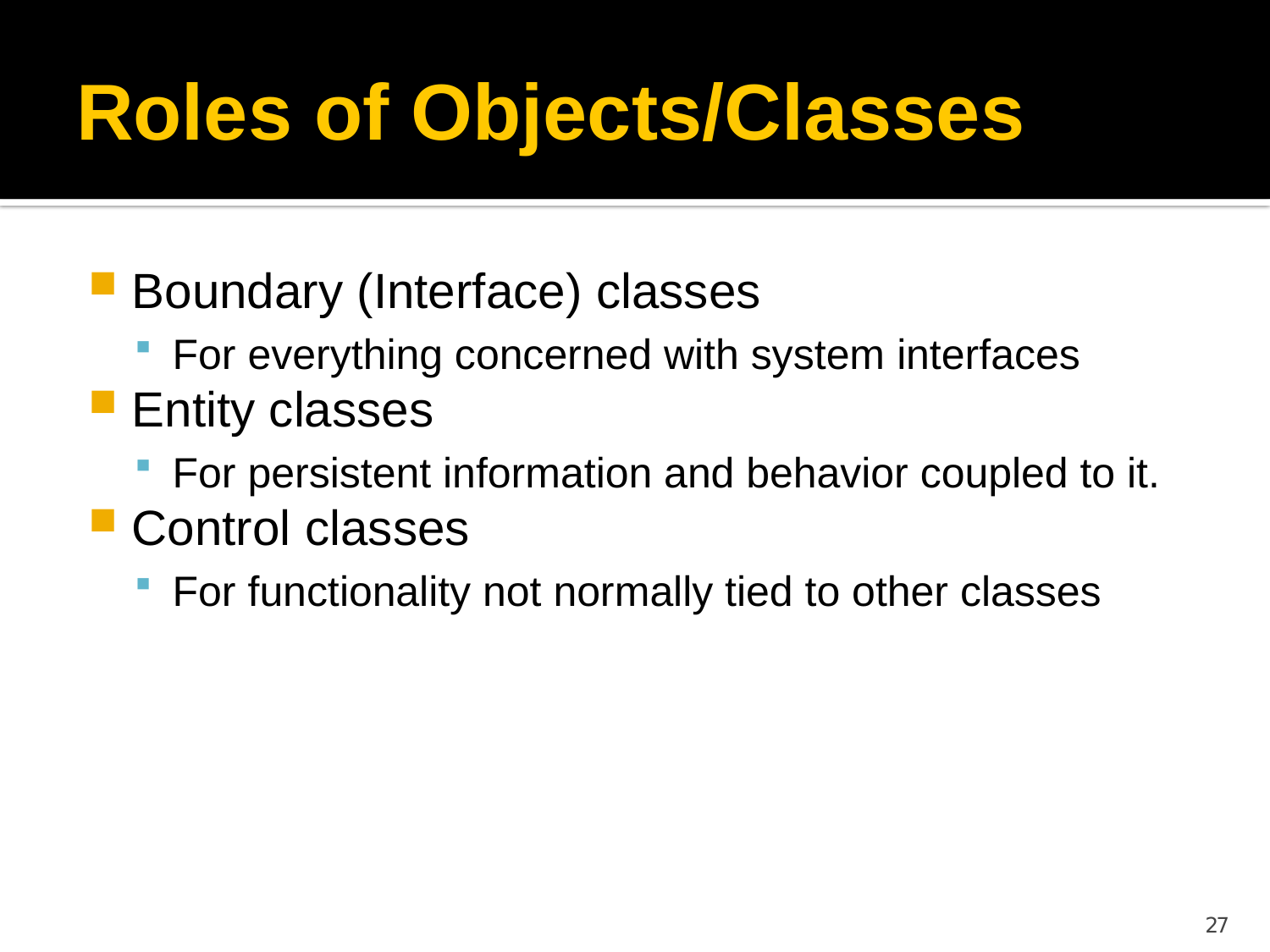

# Roles of Objects/Classes
Boundary (Interface) classes
For everything concerned with system interfaces
Entity classes
For persistent information and behavior coupled to it.
Control classes
For functionality not normally tied to other classes
27